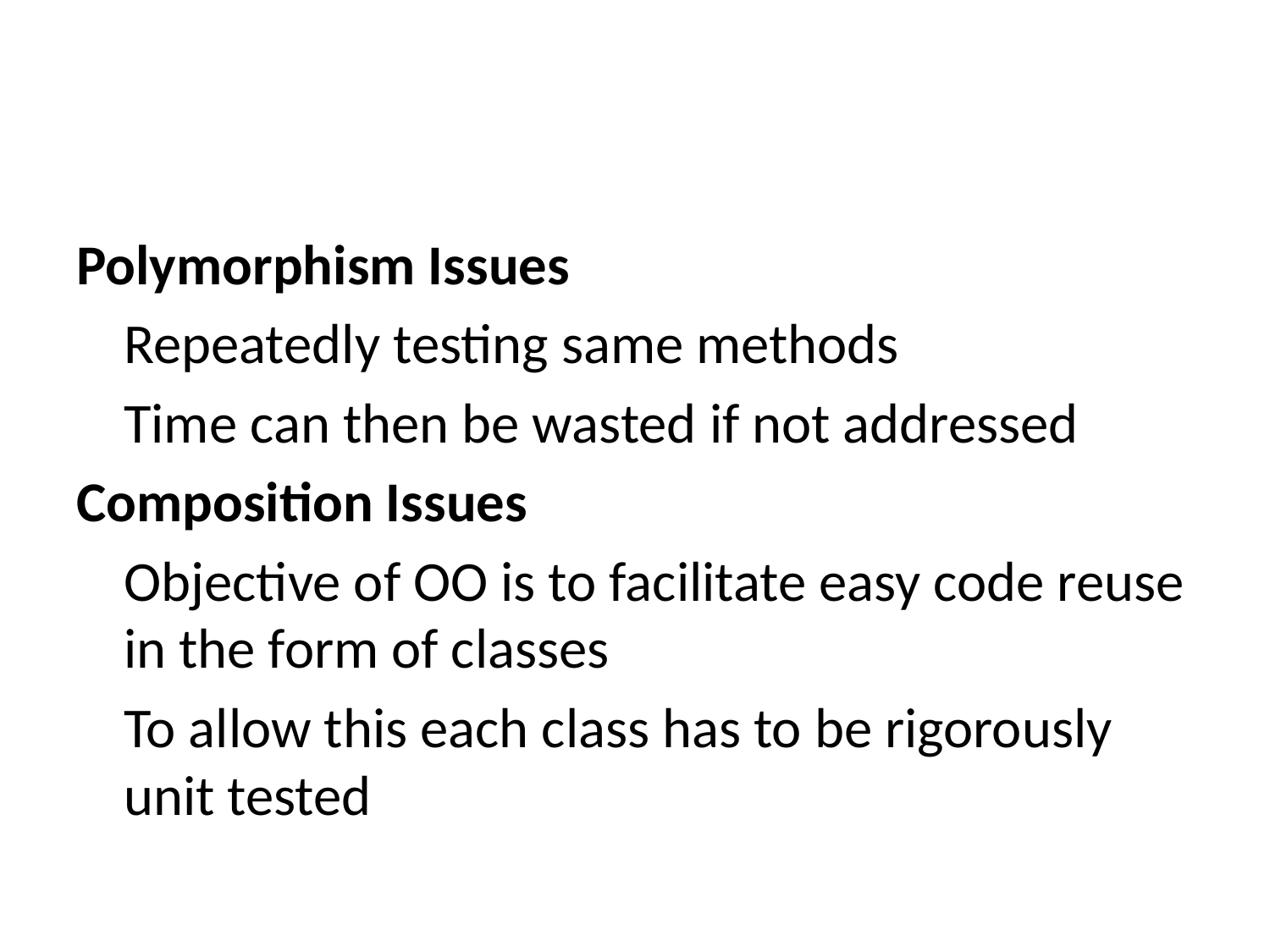

#
Polymorphism Issues
	Repeatedly testing same methods
	Time can then be wasted if not addressed
Composition Issues
	Objective of OO is to facilitate easy code reuse in the form of classes
	To allow this each class has to be rigorously unit tested